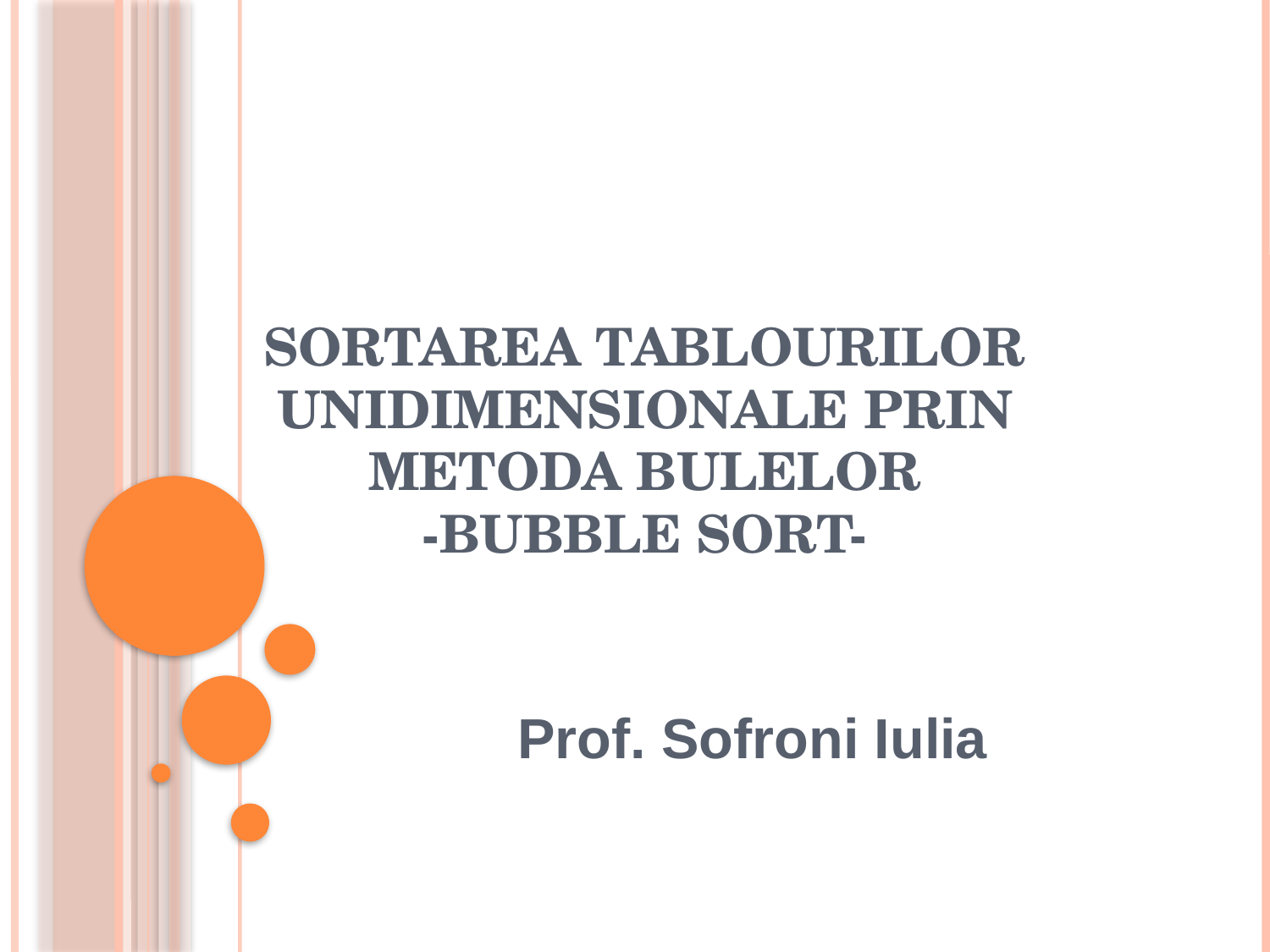

# SORTAREA TABLOURILOR UNIDIMENSIONALE PRIN METODA BULELOR -BUBBLE SORT-
Prof. Sofroni Iulia